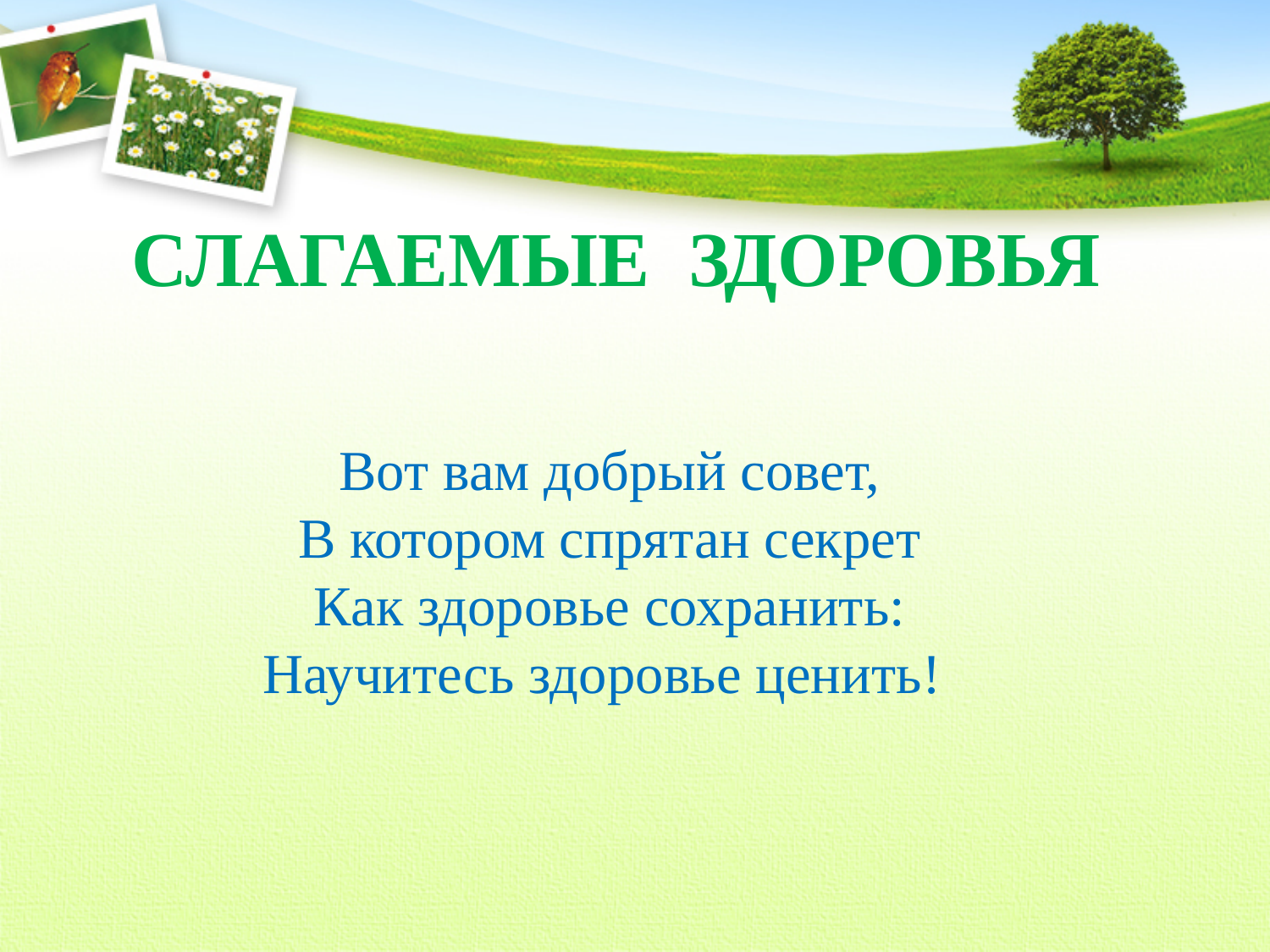

# СЛАГАЕМЫЕ  ЗДОРОВЬЯ
Вот вам добрый совет,
В котором спрятан секрет
Как здоровье сохранить:
Научитесь здоровье ценить!